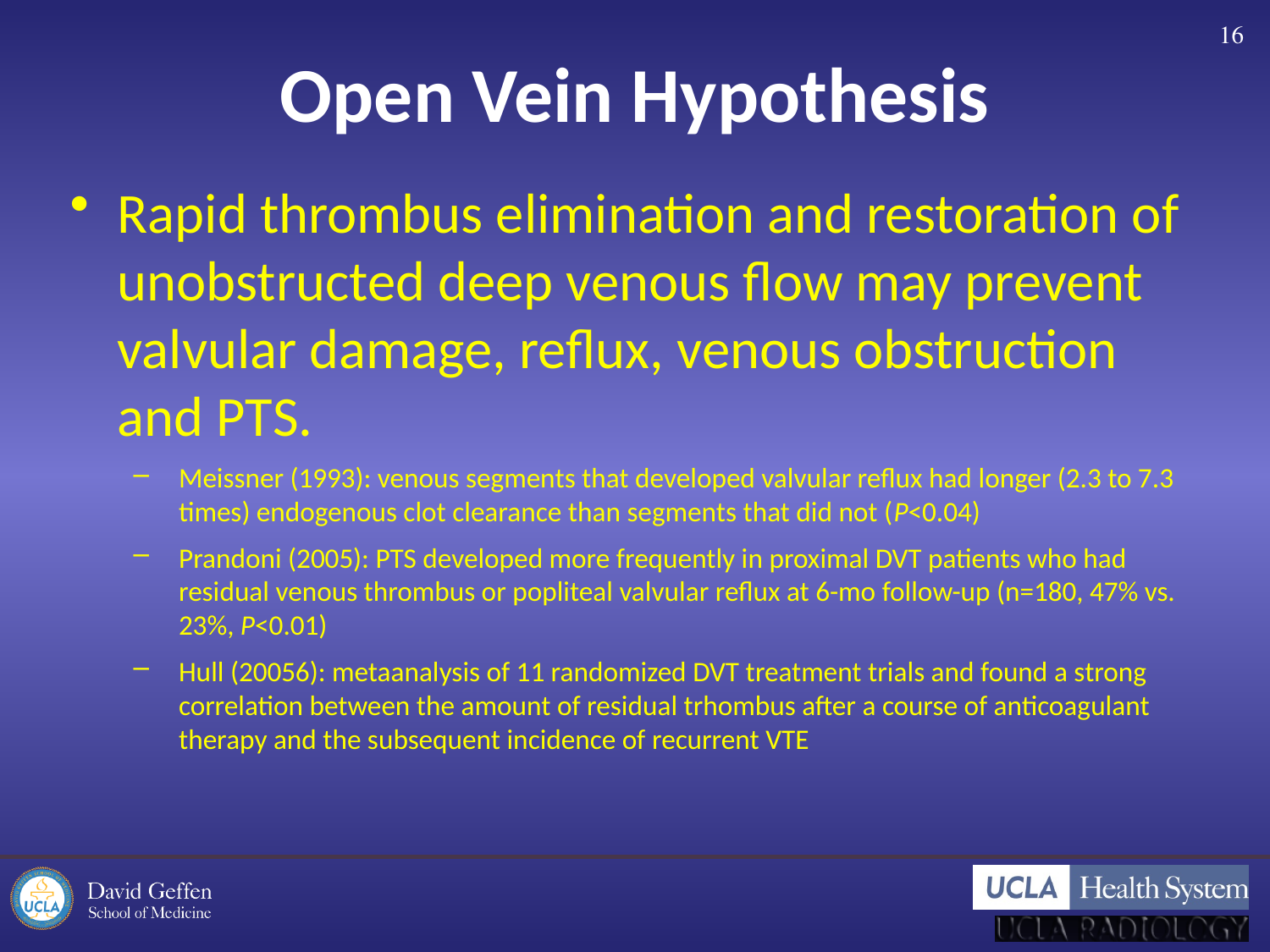

16
# Open Vein Hypothesis
Rapid thrombus elimination and restoration of unobstructed deep venous flow may prevent valvular damage, reflux, venous obstruction and PTS.
Meissner (1993): venous segments that developed valvular reflux had longer (2.3 to 7.3 times) endogenous clot clearance than segments that did not (P<0.04)
Prandoni (2005): PTS developed more frequently in proximal DVT patients who had residual venous thrombus or popliteal valvular reflux at 6-mo follow-up (n=180, 47% vs. 23%, P<0.01)
Hull (20056): metaanalysis of 11 randomized DVT treatment trials and found a strong correlation between the amount of residual trhombus after a course of anticoagulant therapy and the subsequent incidence of recurrent VTE